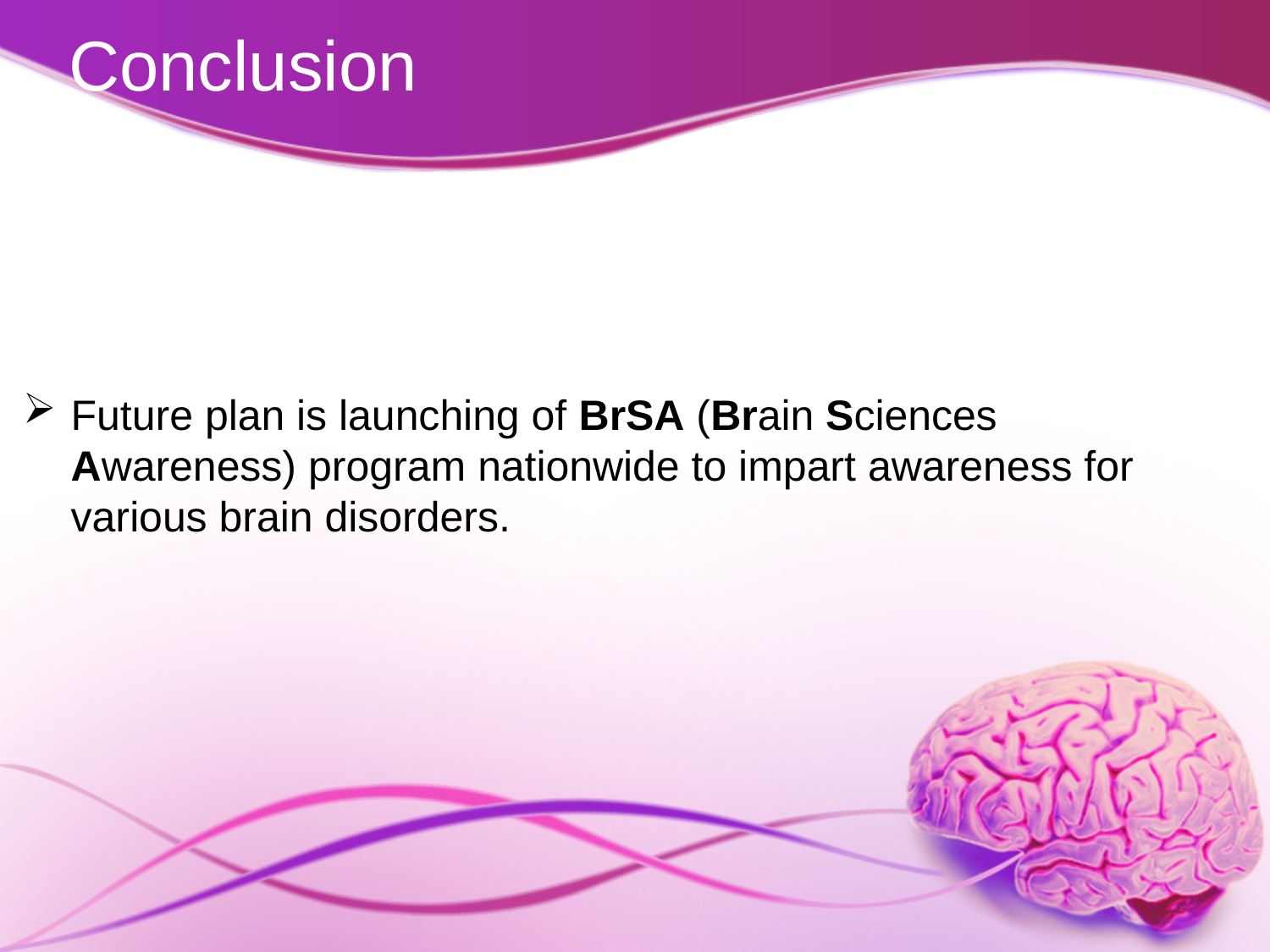

# Conclusion

Future plan is launching of BrSA (Brain Sciences Awareness) program nationwide to impart awareness for various brain disorders.